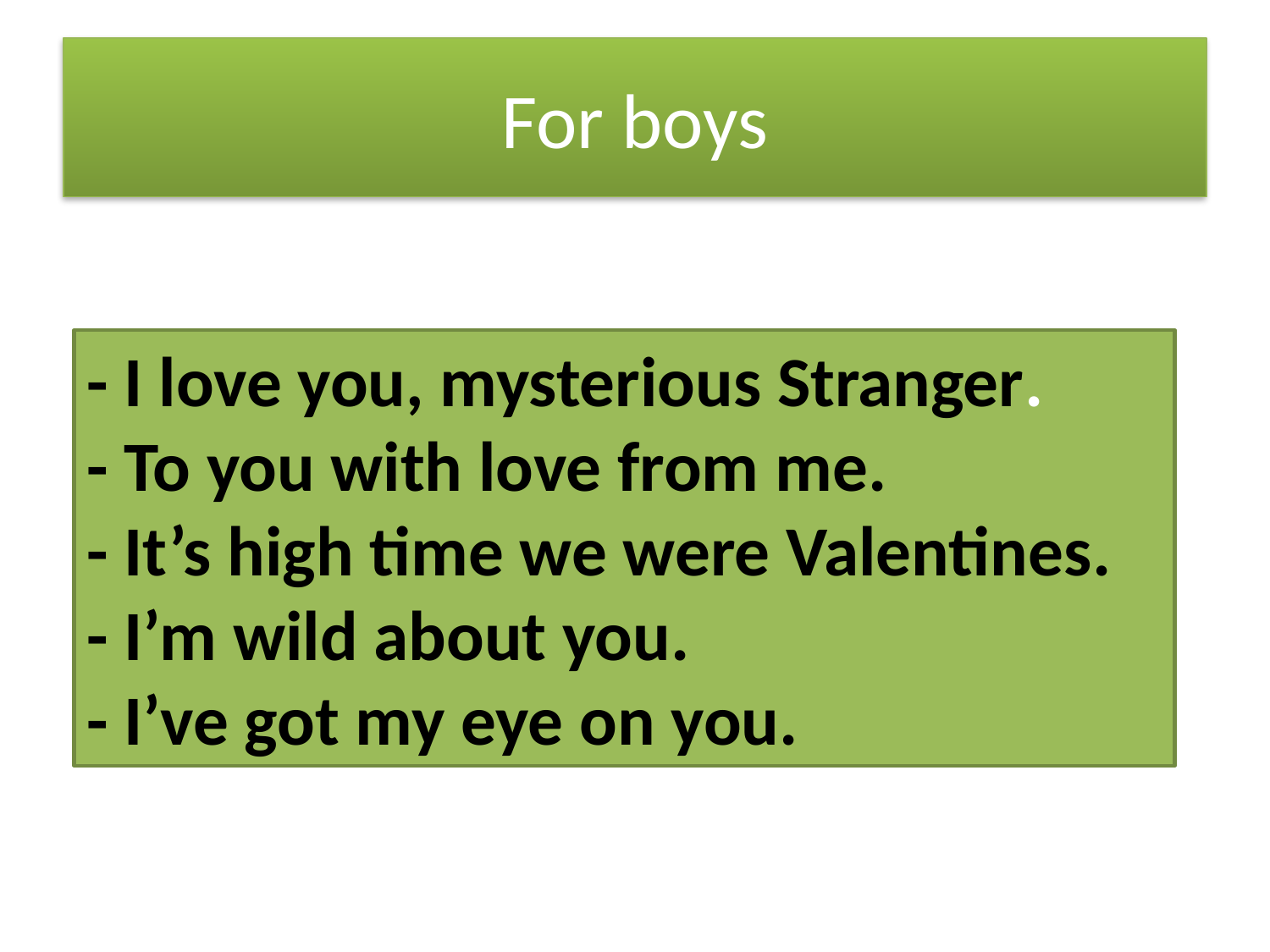

# For boys
- I love you, mysterious Stranger.
- To you with love from me.
- It’s high time we were Valentines.
- I’m wild about you.
- I’ve got my eye on you.